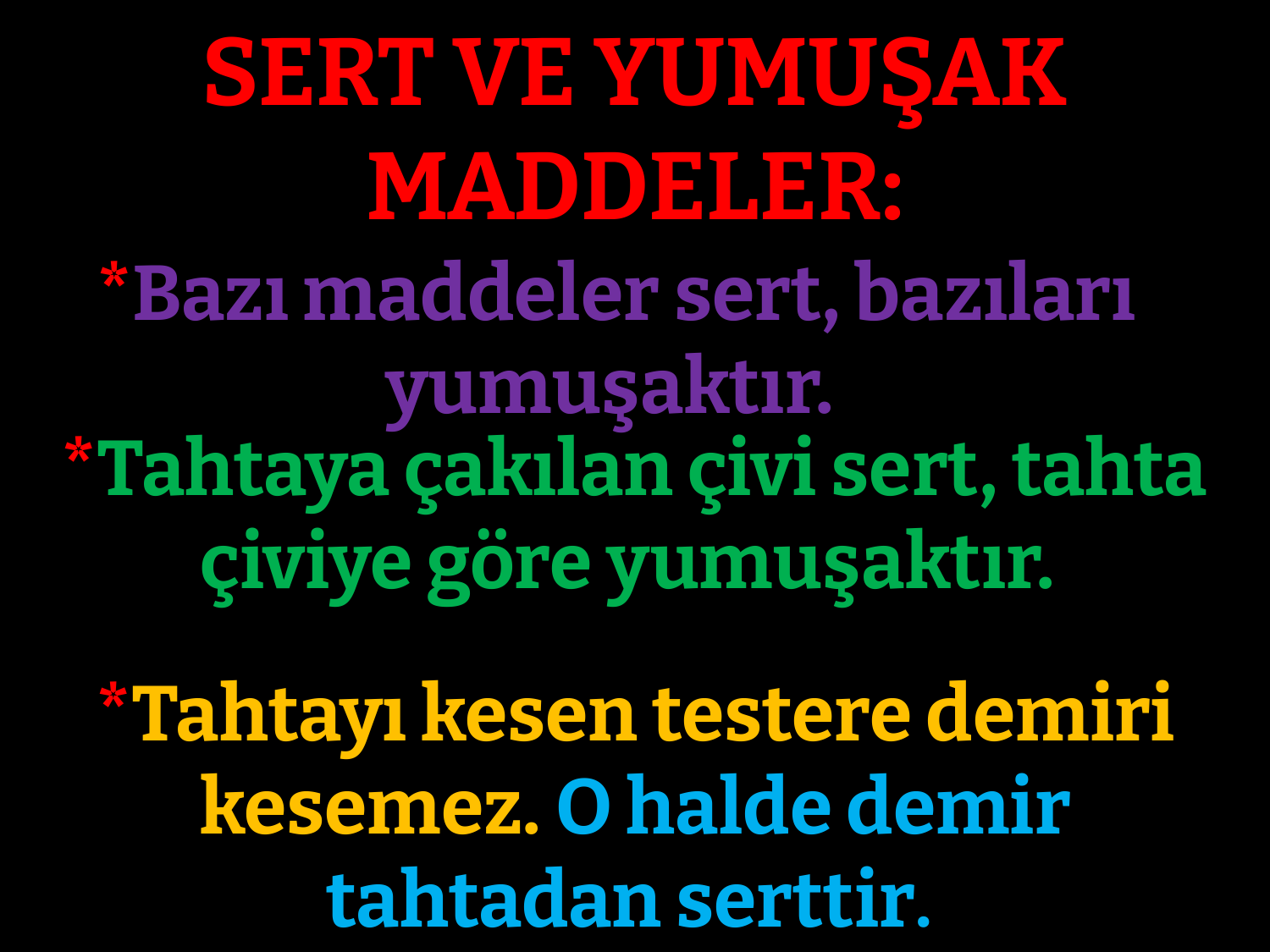

SERT VE YUMUŞAK MADDELER:
*Bazı maddeler sert, bazıları yumuşaktır.
#
*Tahtaya çakılan çivi sert, tahta çiviye göre yumuşaktır.
*Tahtayı kesen testere demiri kesemez. O halde demir tahtadan serttir.